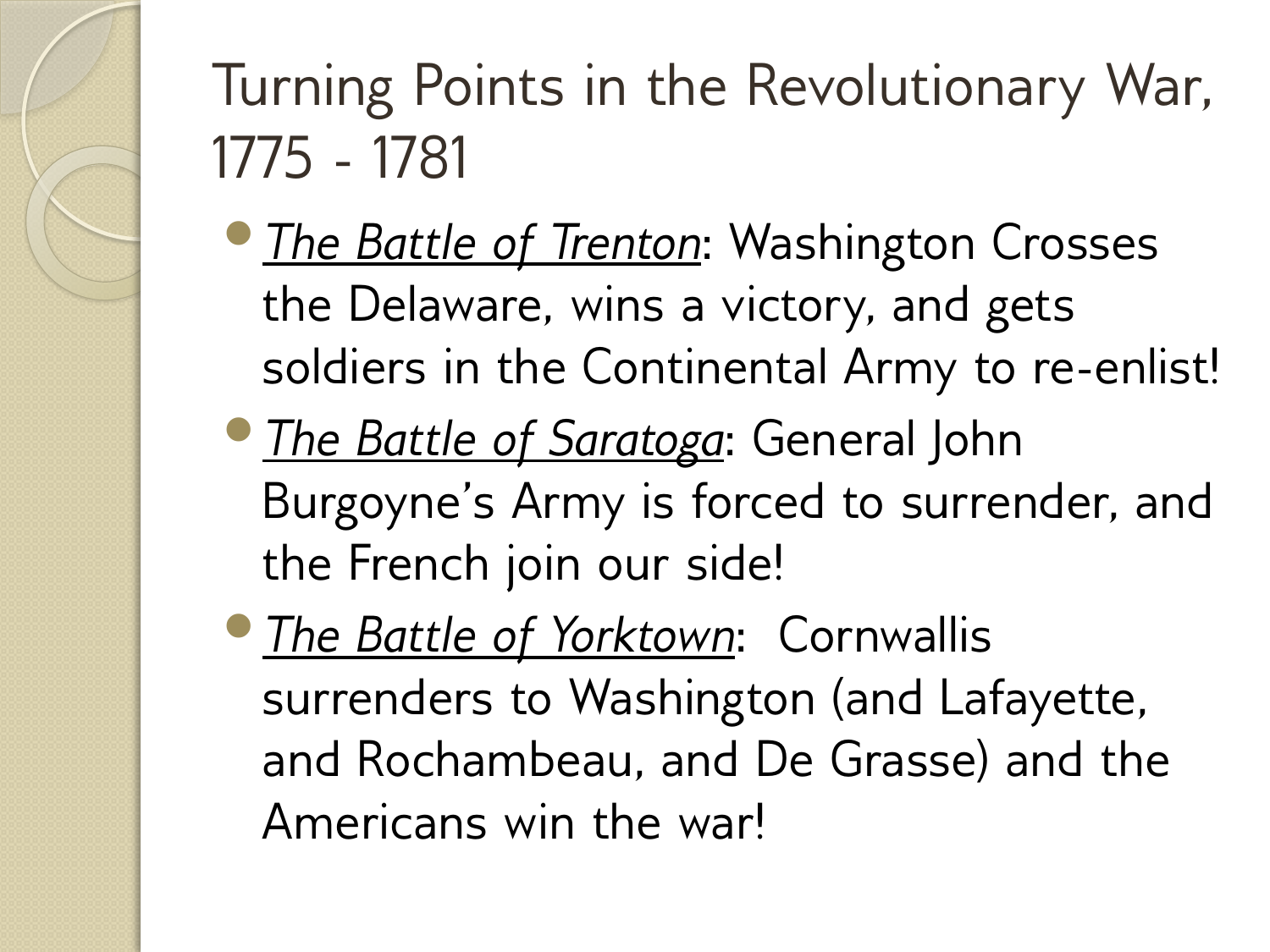

# Turning Points in the Revolutionary War, 1775 - 1781
The Battle of Trenton: Washington Crosses the Delaware, wins a victory, and gets soldiers in the Continental Army to re-enlist!
The Battle of Saratoga: General John Burgoyne’s Army is forced to surrender, and the French join our side!
The Battle of Yorktown:  Cornwallis surrenders to Washington (and Lafayette, and Rochambeau, and De Grasse) and the Americans win the war!